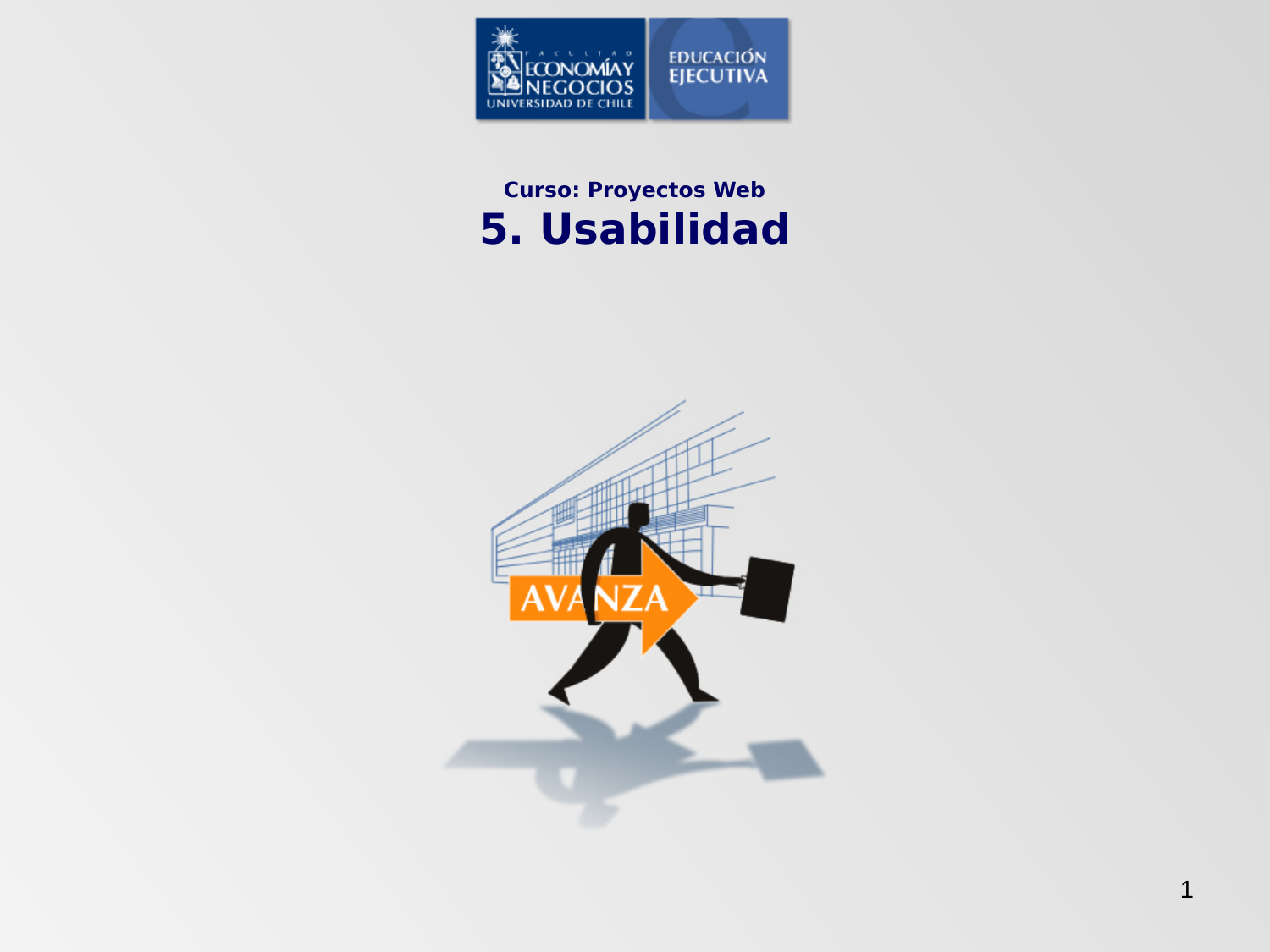

# Curso: Proyectos Web 5. Usabilidad
1